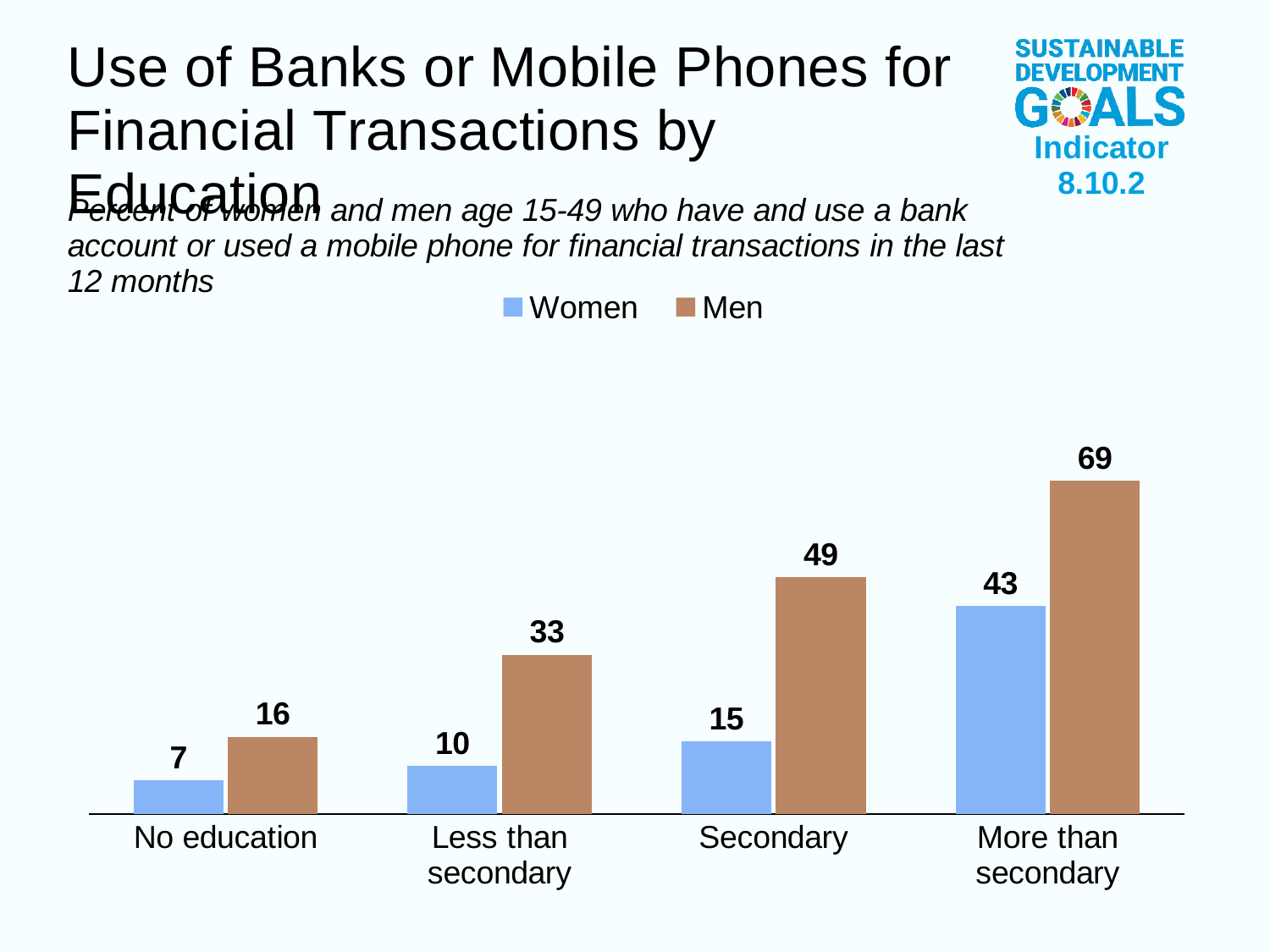

### Chart

| Category | Women | Men |
|---|---|---|
| No education | 7.0 | 16.0 |
| Less than secondary | 10.0 | 33.0 |
| Secondary | 15.0 | 49.0 |
| More than secondary | 43.0 | 69.0 |